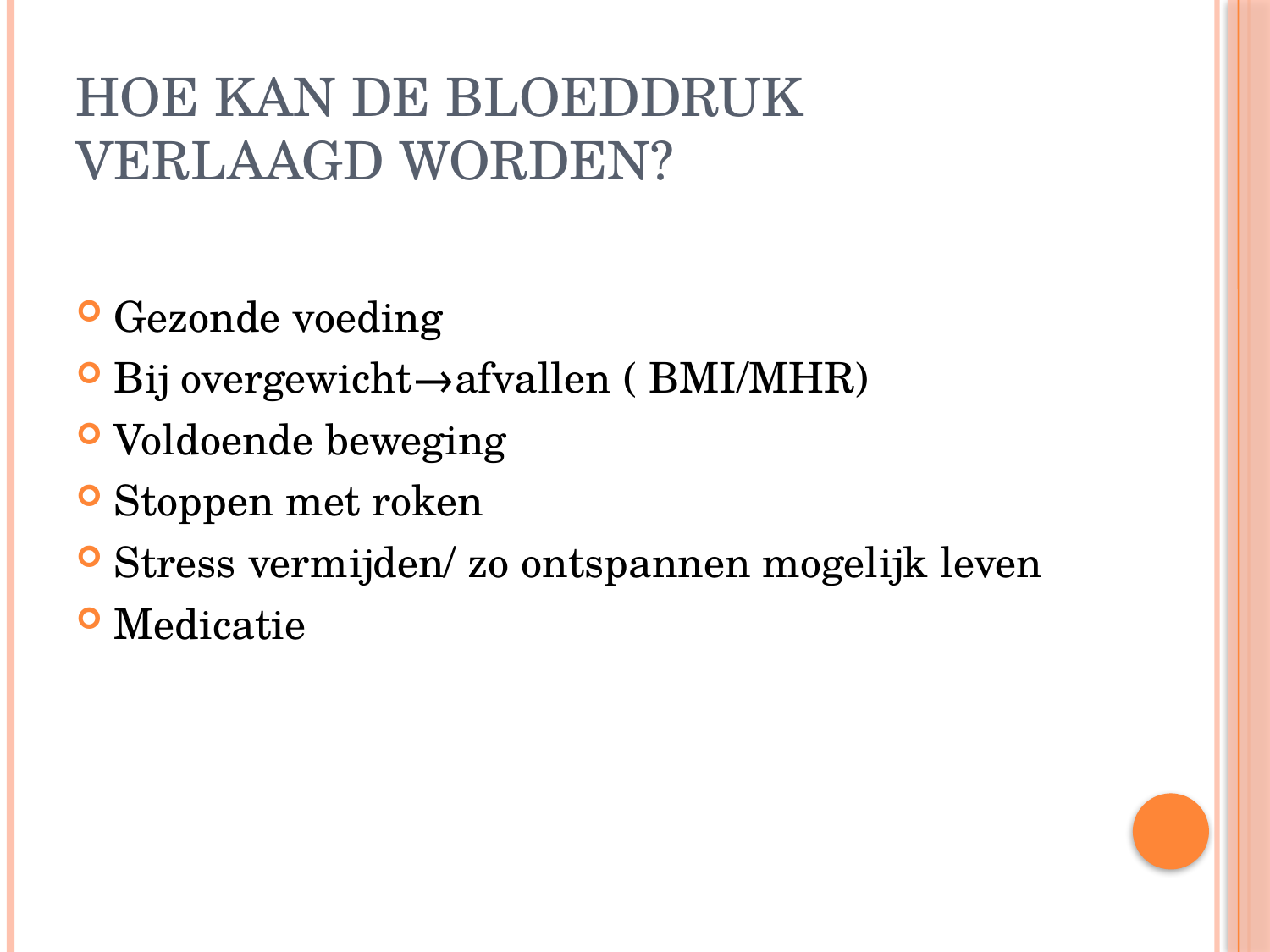

# Hoe kan de bloeddruk verlaagd worden?

Gezonde voeding
Bij overgewicht→afvallen ( BMI/MHR)
Voldoende beweging
Stoppen met roken
Stress vermijden/ zo ontspannen mogelijk leven
Medicatie